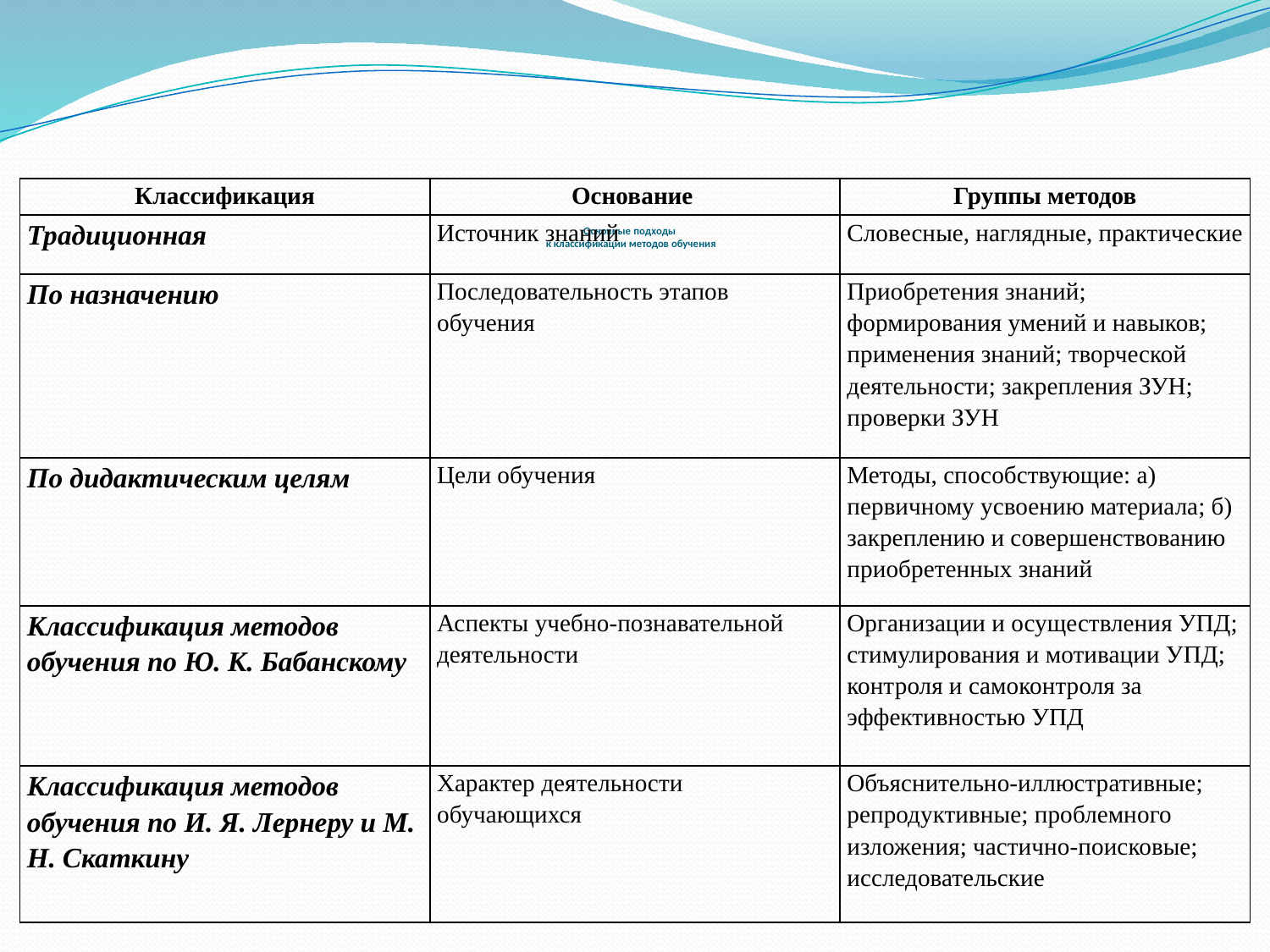

| Классификация | Основание | Группы методов |
| --- | --- | --- |
| Традиционная | Источник знаний | Словесные, наглядные, практические |
| По назначению | Последовательность этапов обучения | Приобретения знаний; формирования умений и навыков; применения знаний; творческой деятельности; закрепления ЗУН; проверки ЗУН |
| По дидактическим целям | Цели обучения | Методы, способствующие: а) первичному усвоению материала; б) закреплению и совершенствованию приобретенных знаний |
| Классификация методов обучения по Ю. К. Бабанскому | Аспекты учебно-познавательной деятельности | Организации и осуществления УПД; стимулирования и мотивации УПД; контроля и самоконтроля за эффективностью УПД |
| Классификация методов обучения по И. Я. Лернеру и М. Н. Скаткину | Характер деятельности обучающихся | Объяснительно-иллюстративные; репродуктивные; проблемного изложения; частично-поисковые; исследовательские |
# Основные подходы к классификации методов обучения